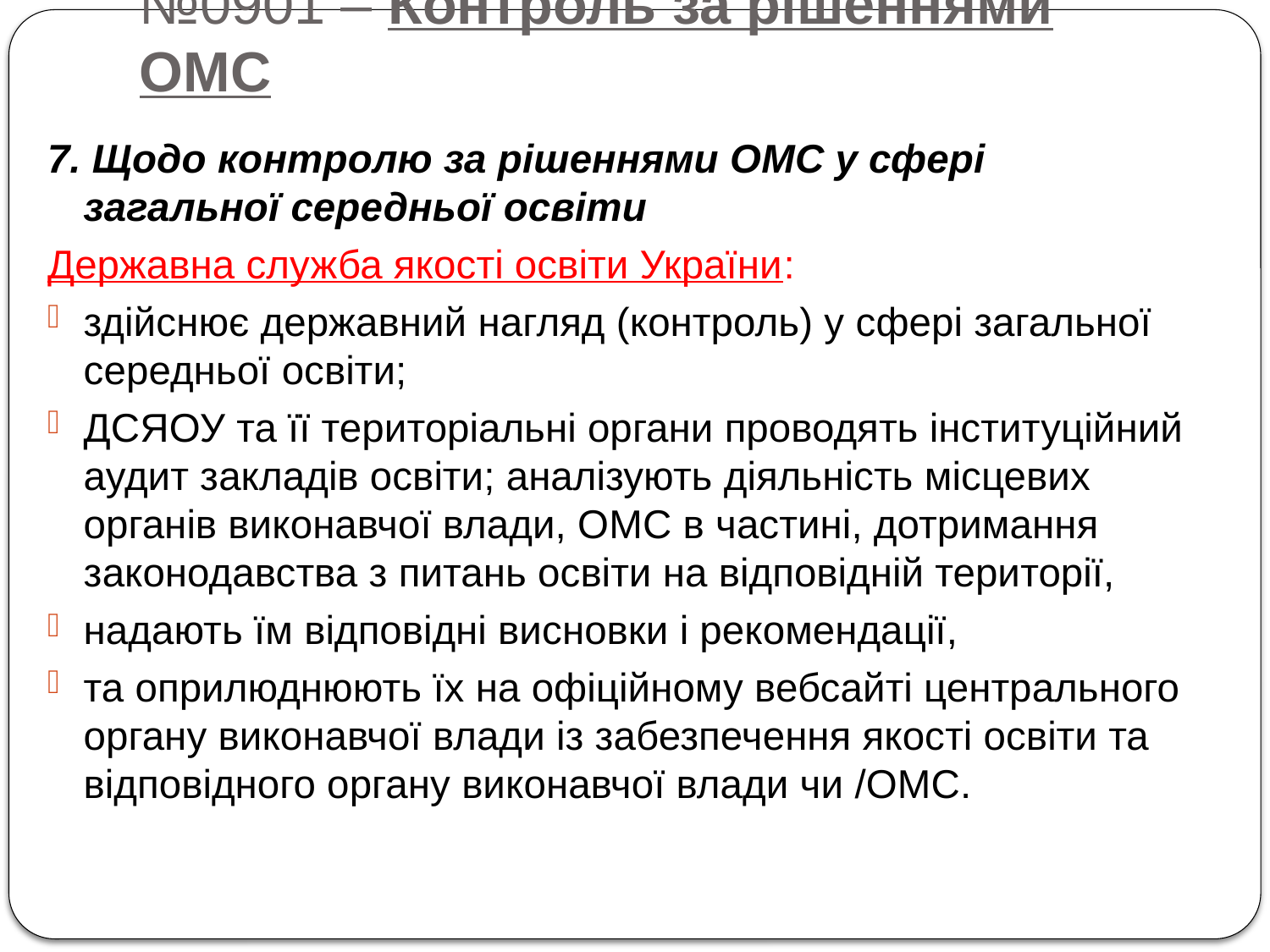

# №0901 – Контроль за рішеннями ОМС
7. Щодо контролю за рішеннями ОМС у сфері загальної середньої освіти
Державна служба якості освіти України:
здійснює державний нагляд (контроль) у сфері загальної середньої освіти;
ДСЯОУ та її територіальні органи проводять інституційний аудит закладів освіти; аналізують діяльність місцевих органів виконавчої влади, ОМС в частині, дотримання законодавства з питань освіти на відповідній території,
надають їм відповідні висновки і рекомендації,
та оприлюднюють їх на офіційному вебсайті центрального органу виконавчої влади із забезпечення якості освіти та відповідного органу виконавчої влади чи /ОМС.